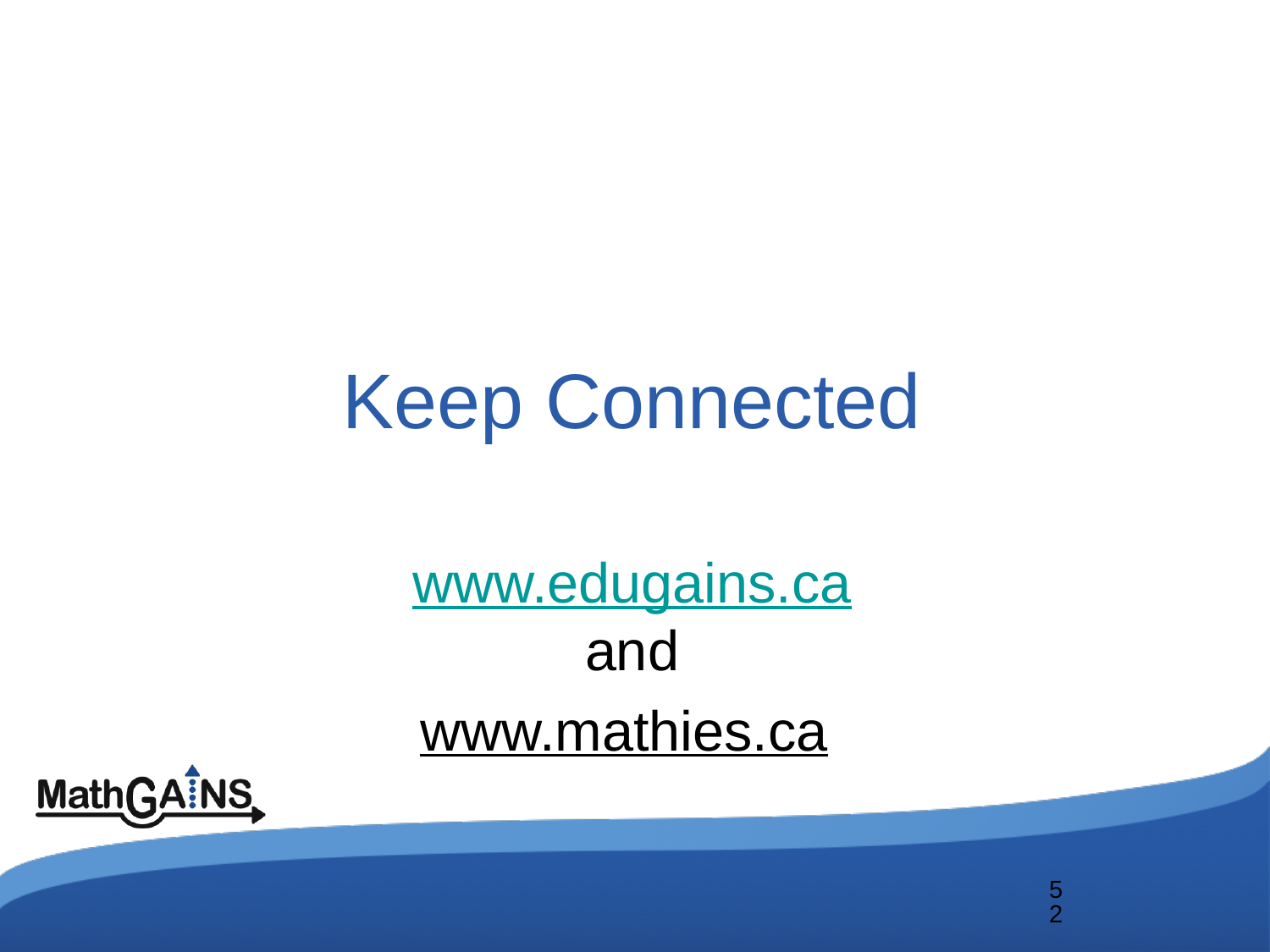

# Keep Connected
 www.edugains.ca
and
www.mathies.ca
52